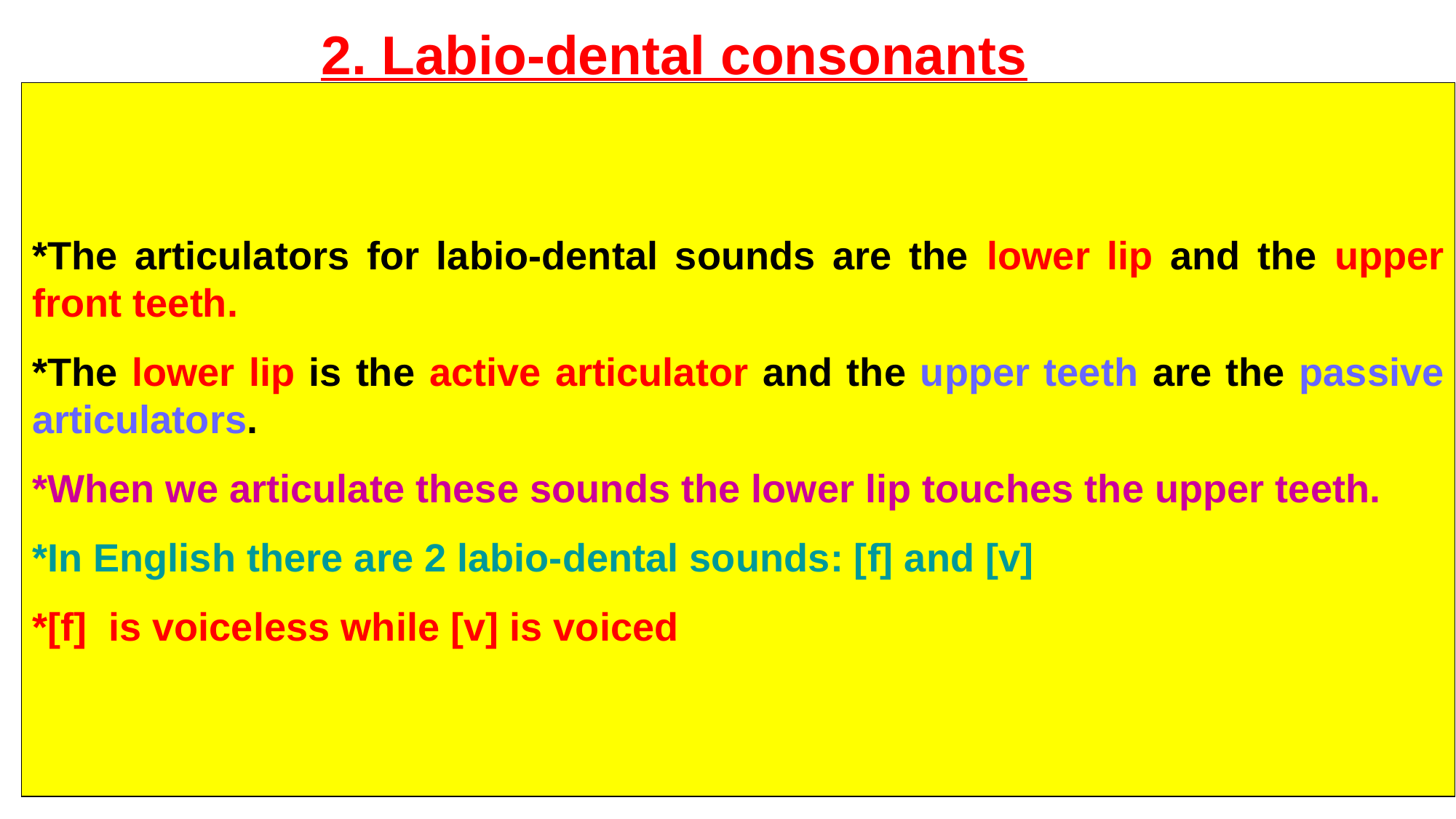

2. Labio-dental consonants
*The articulators for labio-dental sounds are the lower lip and the upper front teeth.

*The lower lip is the active articulator and the upper teeth are the passive articulators.

*When we articulate these sounds the lower lip touches the upper teeth.

*In English there are 2 labio-dental sounds: [f] and [v]

*[f]  is voiceless while [v] is voiced